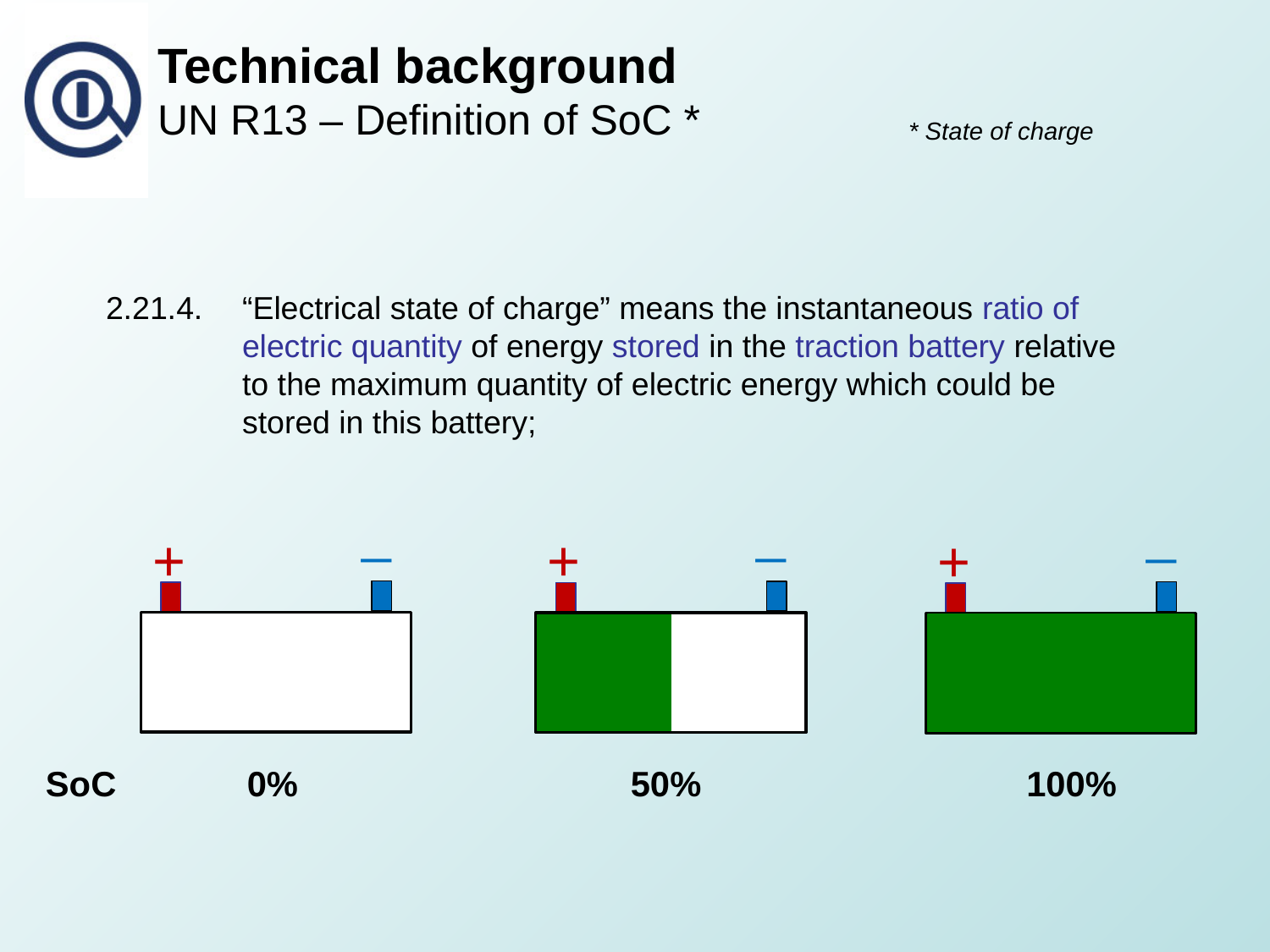

# Technical background UN R13 – Definition of SoC *
 * State of charge
2.21.4.	“Electrical state of charge” means the instantaneous ratio of electric quantity of energy stored in the traction battery relative to the maximum quantity of electric energy which could be stored in this battery;
_
+

0%
_
+

50%
_
+

100%
SoC